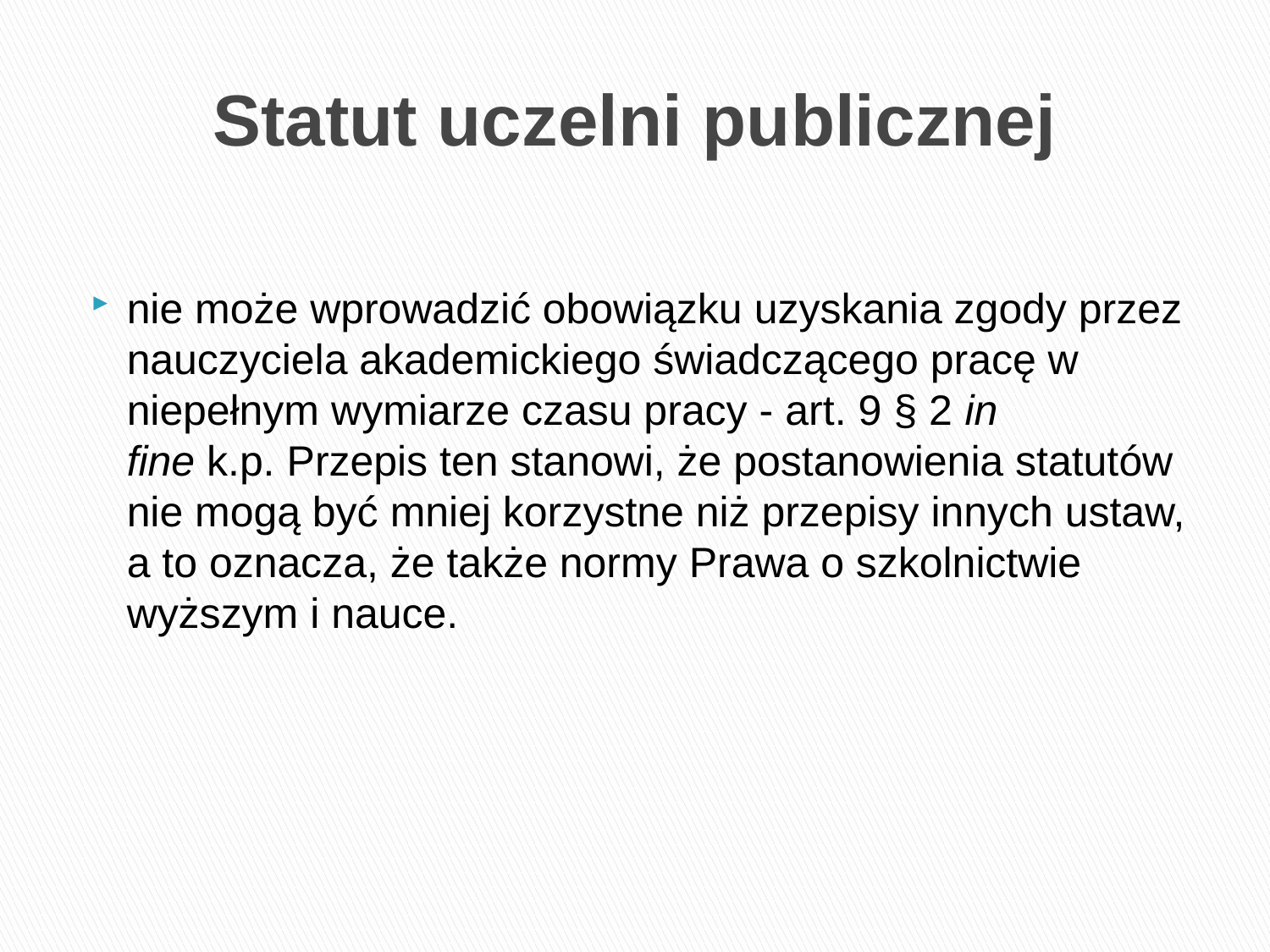

# Statut uczelni publicznej

nie może wprowadzić obowiązku uzyskania zgody przez nauczyciela akademickiego świadczącego pracę w niepełnym wymiarze czasu pracy - art. 9 § 2 in fine k.p. Przepis ten stanowi, że postanowienia statutów nie mogą być mniej korzystne niż przepisy innych ustaw,  a to oznacza, że także normy Prawa o szkolnictwie wyższym i nauce.